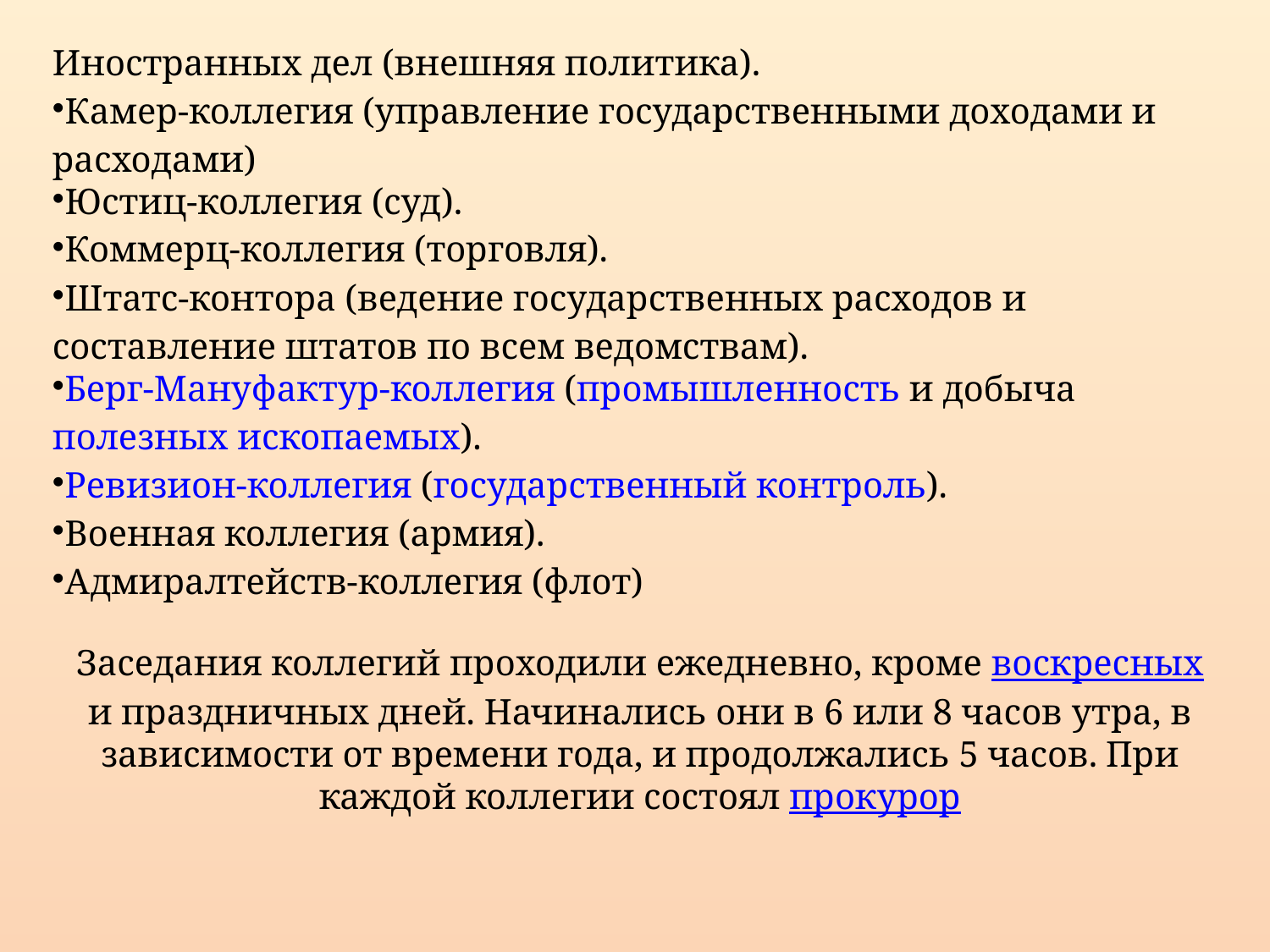

Иностранных дел (внешняя политика).
Камер-коллегия (управление государственными доходами и расходами)
Юстиц-коллегия (суд).
Коммерц-коллегия (торговля).
Штатс-контора (ведение государственных расходов и составление штатов по всем ведомствам).
Берг-Мануфактур-коллегия (промышленность и добыча полезных ископаемых).
Ревизион-коллегия (государственный контроль).
Военная коллегия (армия).
Адмиралтейств-коллегия (флот)
Заседания коллегий проходили ежедневно, кроме воскресных и праздничных дней. Начинались они в 6 или 8 часов утра, в зависимости от времени года, и продолжались 5 часов. При каждой коллегии состоял прокурор